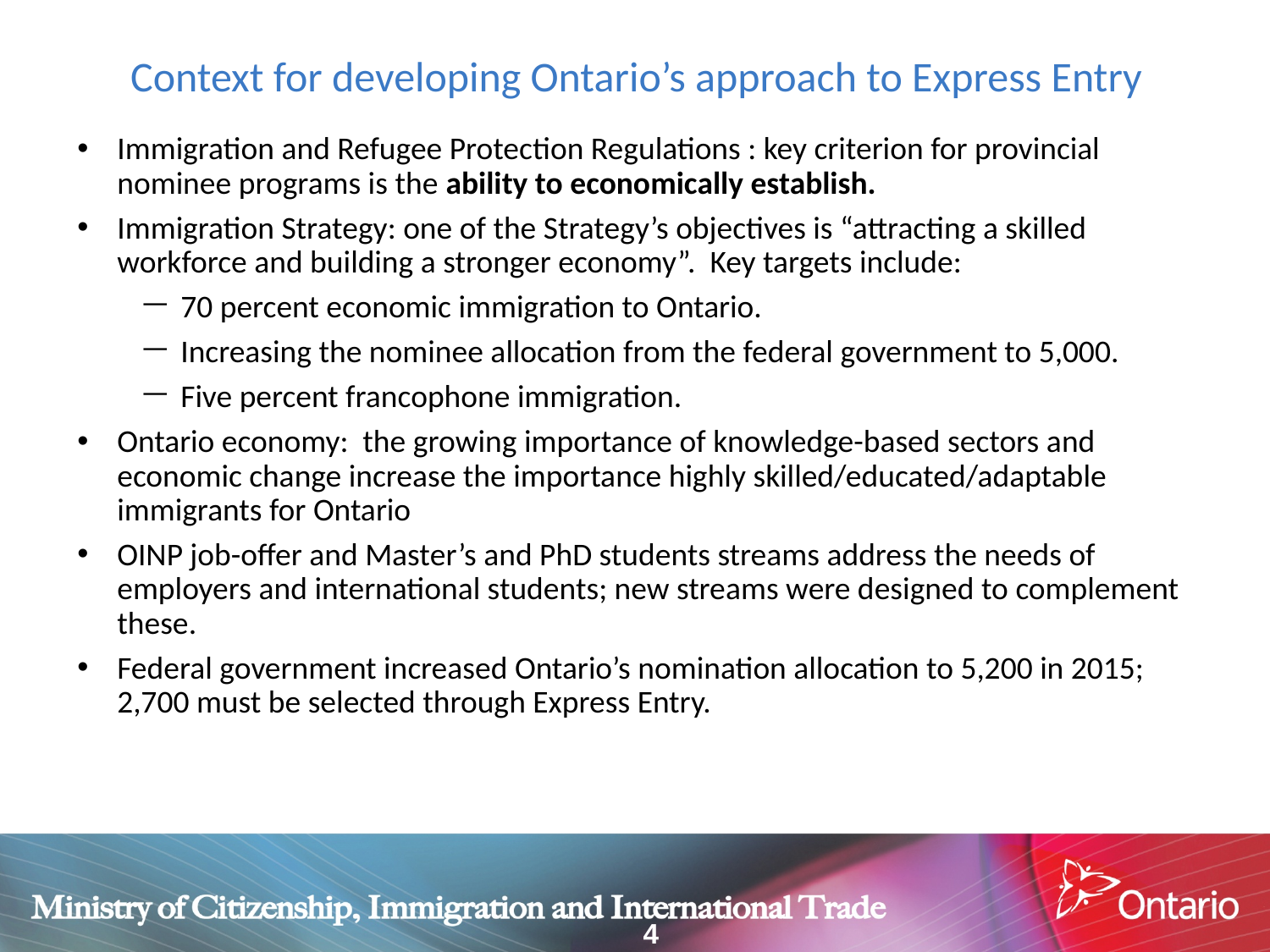

# Context for developing Ontario’s approach to Express Entry
Immigration and Refugee Protection Regulations : key criterion for provincial nominee programs is the ability to economically establish.
Immigration Strategy: one of the Strategy’s objectives is “attracting a skilled workforce and building a stronger economy”.  Key targets include:
70 percent economic immigration to Ontario.
Increasing the nominee allocation from the federal government to 5,000.
Five percent francophone immigration.
Ontario economy:  the growing importance of knowledge-based sectors and economic change increase the importance highly skilled/educated/adaptable immigrants for Ontario
OINP job-offer and Master’s and PhD students streams address the needs of employers and international students; new streams were designed to complement these.
Federal government increased Ontario’s nomination allocation to 5,200 in 2015; 2,700 must be selected through Express Entry.

4